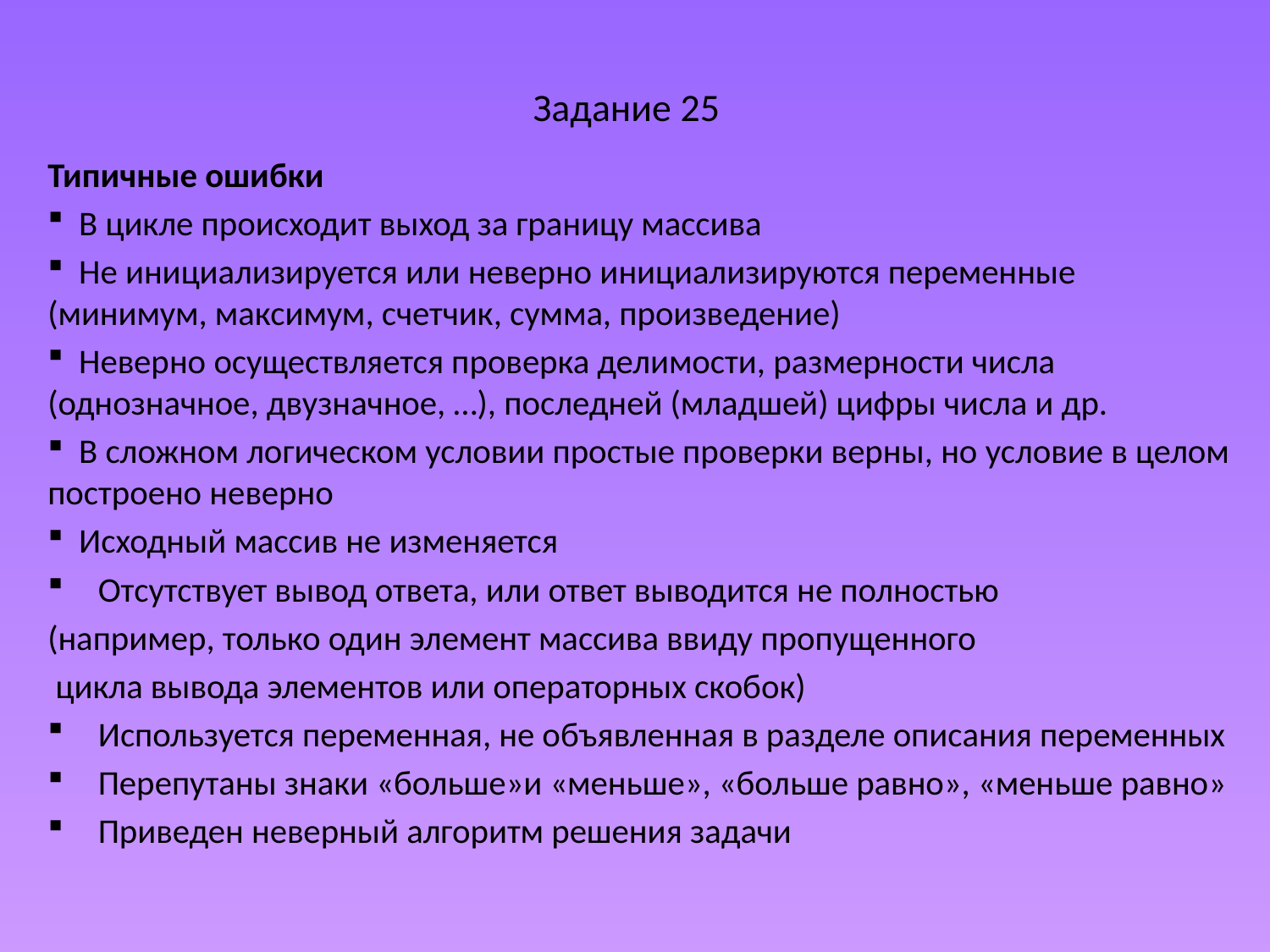

# Задание 25
Типичные ошибки
  В цикле происходит выход за границу массива
  Не инициализируется или неверно инициализируются переменные (минимум, максимум, счетчик, сумма, произведение)
  Неверно осуществляется проверка делимости, размерности числа (однозначное, двузначное, …), последней (младшей) цифры числа и др.
  В сложном логическом условии простые проверки верны, но условие в целом построено неверно
  Исходный массив не изменяется
Отсутствует вывод ответа, или ответ выводится не полностью
(например, только один элемент массива ввиду пропущенного
 цикла вывода элементов или операторных скобок)
Используется переменная, не объявленная в разделе описания переменных
Перепутаны знаки «больше»и «меньше», «больше равно», «меньше равно»
Приведен неверный алгоритм решения задачи